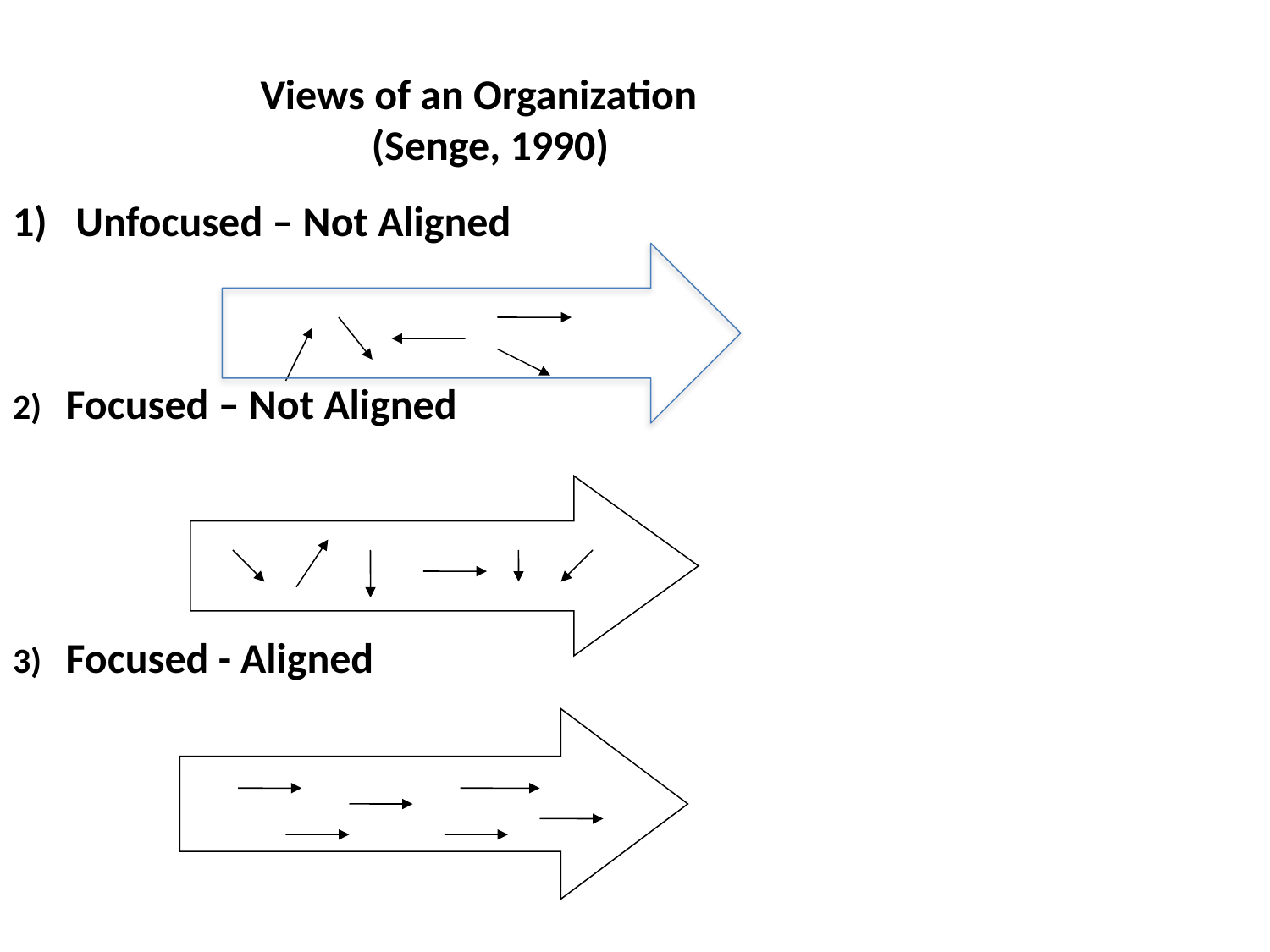

Views of an Organization
		           (Senge, 1990)
 
1)   Unfocused – Not Aligned
 
 
2)   Focused – Not Aligned
 
 
                                                         
3)   Focused - Aligned